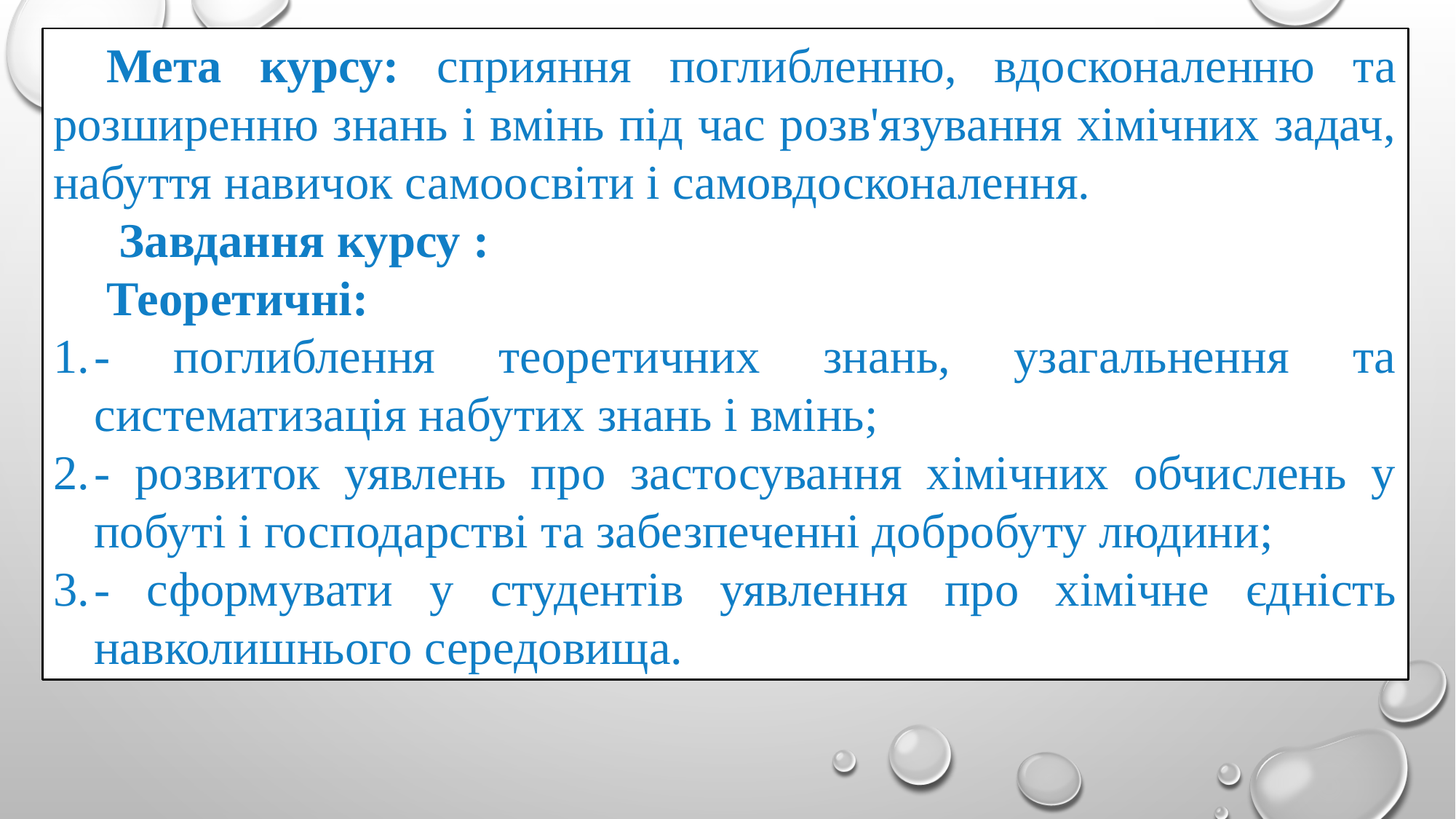

Мета курсу: сприяння поглибленню, вдосконаленню та розширенню знань і вмінь під час розв'язування хімічних задач, набуття навичок самоосвіти і самовдосконалення.
 Завдання курсу :
Теоретичні:
- поглиблення теоретичних знань, узагальнення та систематизація набутих знань і вмінь;
- розвиток уявлень про застосування хімічних обчислень у побуті і господарстві та забезпеченні добробуту людини;
- сформувати у студентів уявлення про хімічне єдність навколишнього середовища.